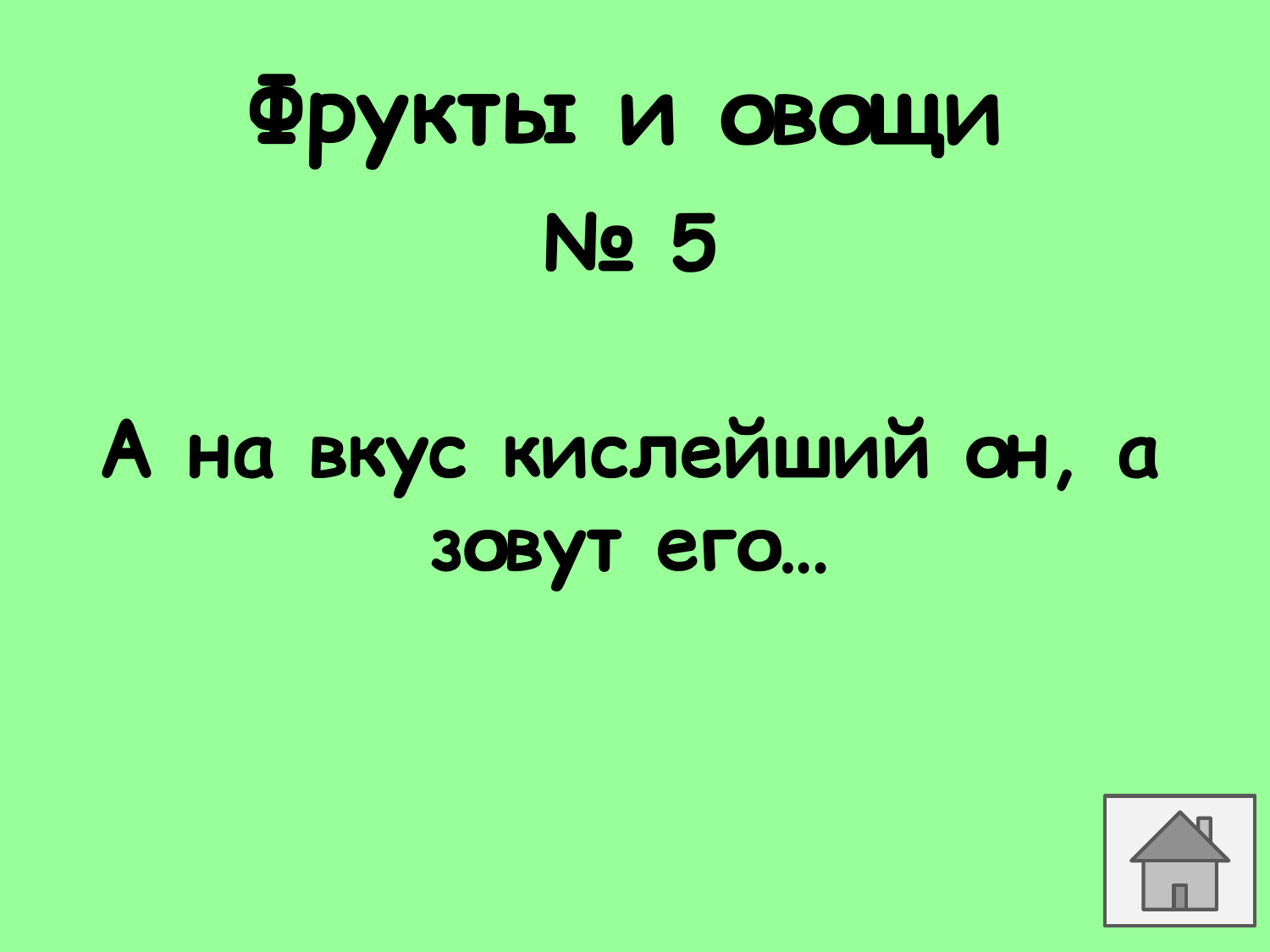

# Фрукты и овощи
№ 5

А на вкус кислейший он, а зовут его…